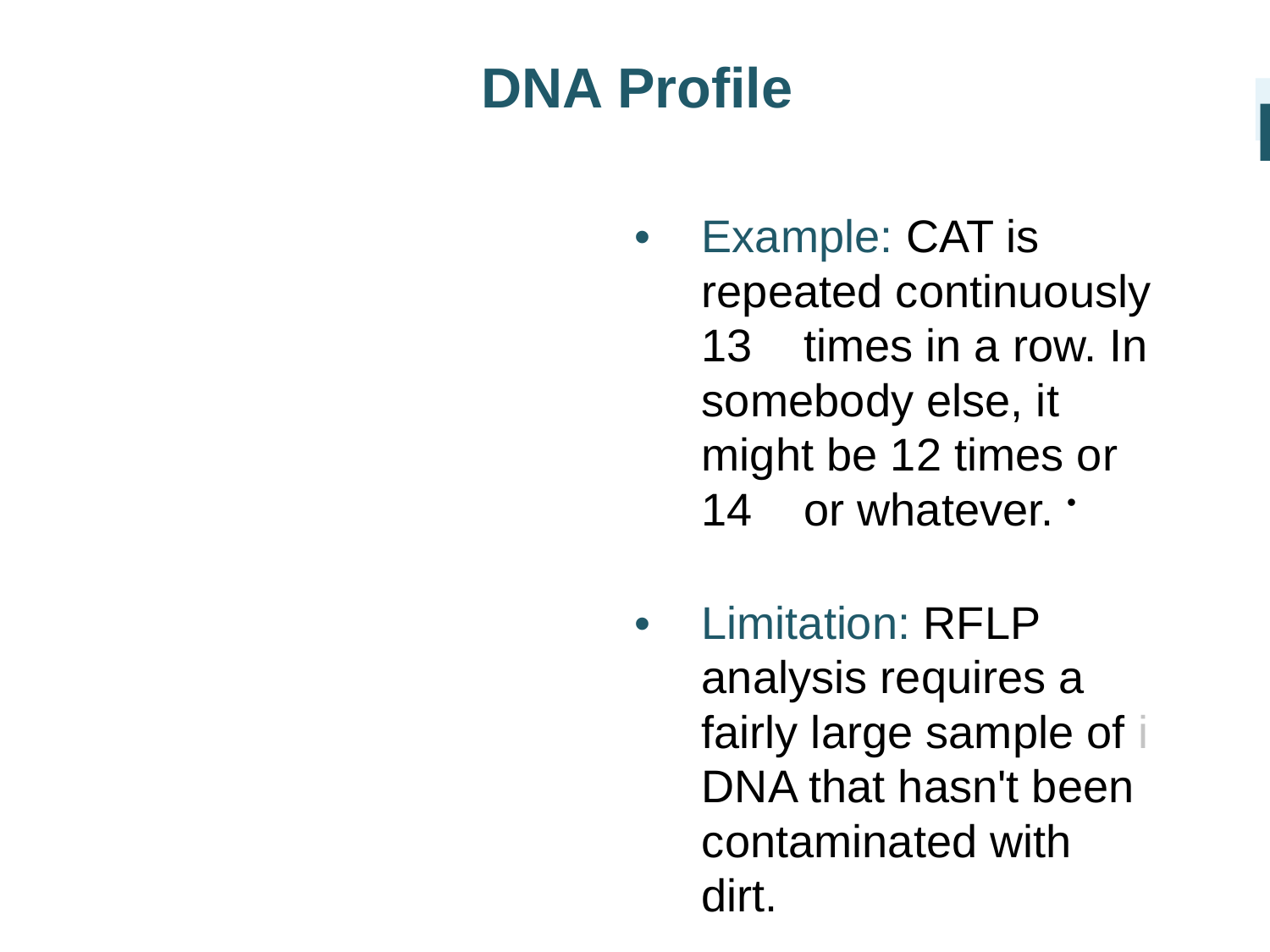

DNA Profile
I
•    Example: CAT is
repeated continuously
13    times in a row. In somebody else, it might be 12 times or
14    or whatever. •
•    Limitation: RFLP analysis requires a fairly large sample of i DNA that hasn't been contaminated with dirt.